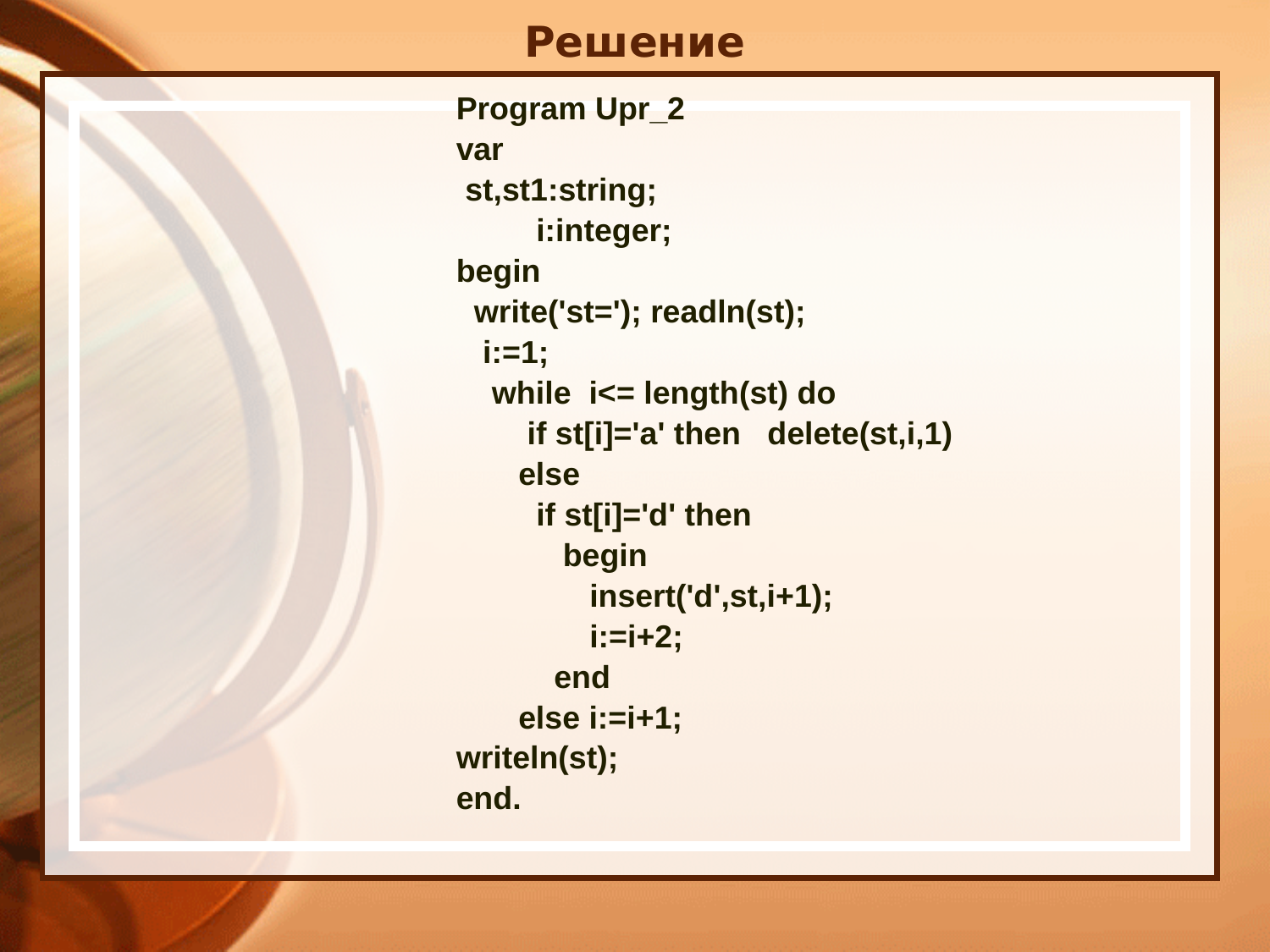

# Решение
Program Upr_2
var
 st,st1:string;
         i:integer;
begin
  write('st='); readln(st);
   i:=1;
    while  i<= length(st) do
        if st[i]='a' then   delete(st,i,1)
       else
         if st[i]='d' then
            begin
               insert('d',st,i+1);
               i:=i+2;
           end
       else i:=i+1;
writeln(st);
end.